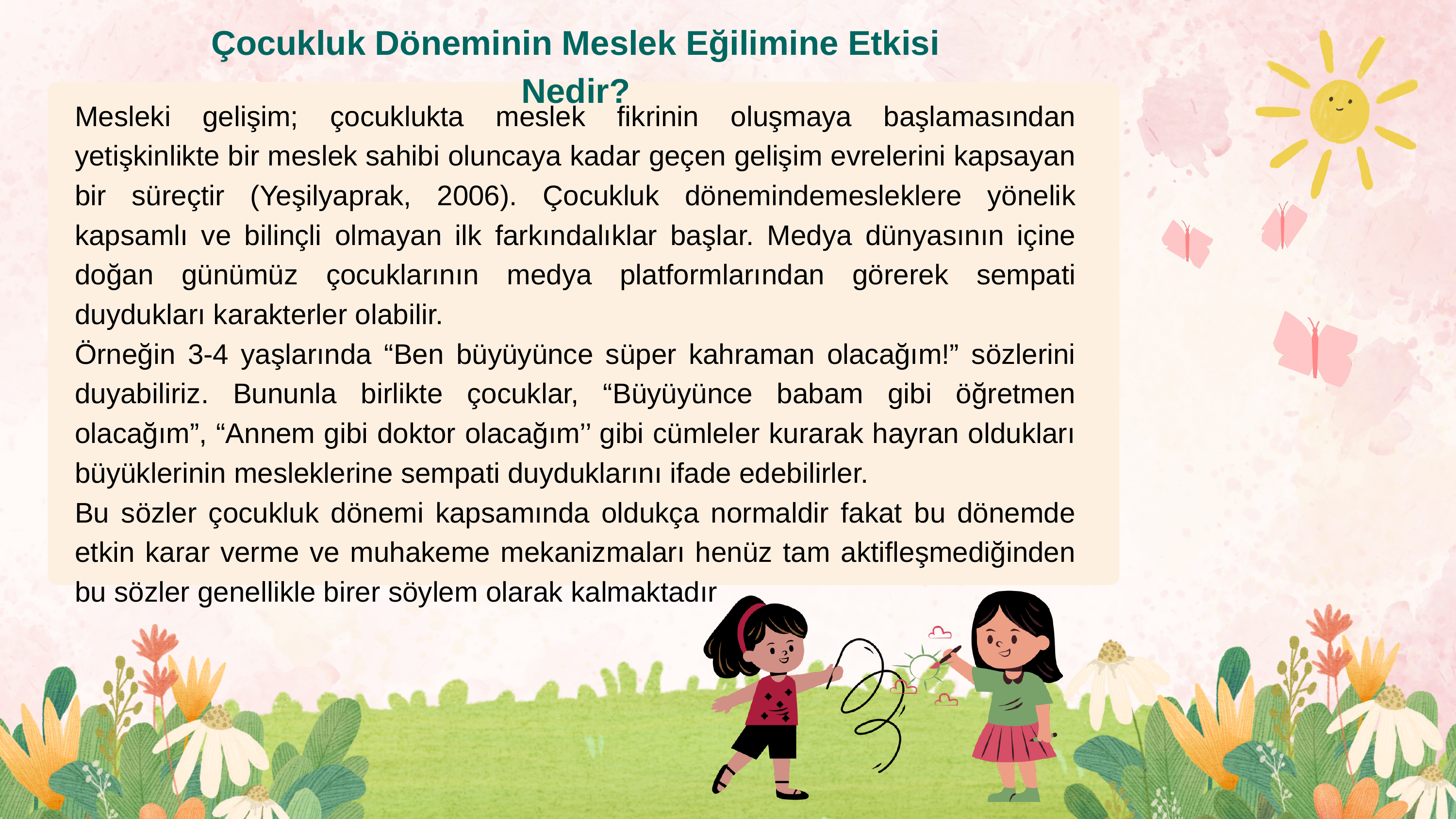

Çocukluk Döneminin Meslek Eğilimine Etkisi Nedir?

Mesleki gelişim; çocuklukta meslek fikrinin oluşmaya başlamasından yetişkinlikte bir meslek sahibi oluncaya kadar geçen gelişim evrelerini kapsayan bir süreçtir (Yeşilyaprak, 2006). Çocukluk dönemindemesleklere yönelik kapsamlı ve bilinçli olmayan ilk farkındalıklar başlar. Medya dünyasının içine doğan günümüz çocuklarının medya platformlarından görerek sempati duydukları karakterler olabilir.
Örneğin 3-4 yaşlarında “Ben büyüyünce süper kahraman olacağım!” sözlerini duyabiliriz. Bununla birlikte çocuklar, “Büyüyünce babam gibi öğretmen olacağım”, “Annem gibi doktor olacağım’’ gibi cümleler kurarak hayran oldukları büyüklerinin mesleklerine sempati duyduklarını ifade edebilirler.
Bu sözler çocukluk dönemi kapsamında oldukça normaldir fakat bu dönemde etkin karar verme ve muhakeme mekanizmaları henüz tam aktifleşmediğinden bu sözler genellikle birer söylem olarak kalmaktadır